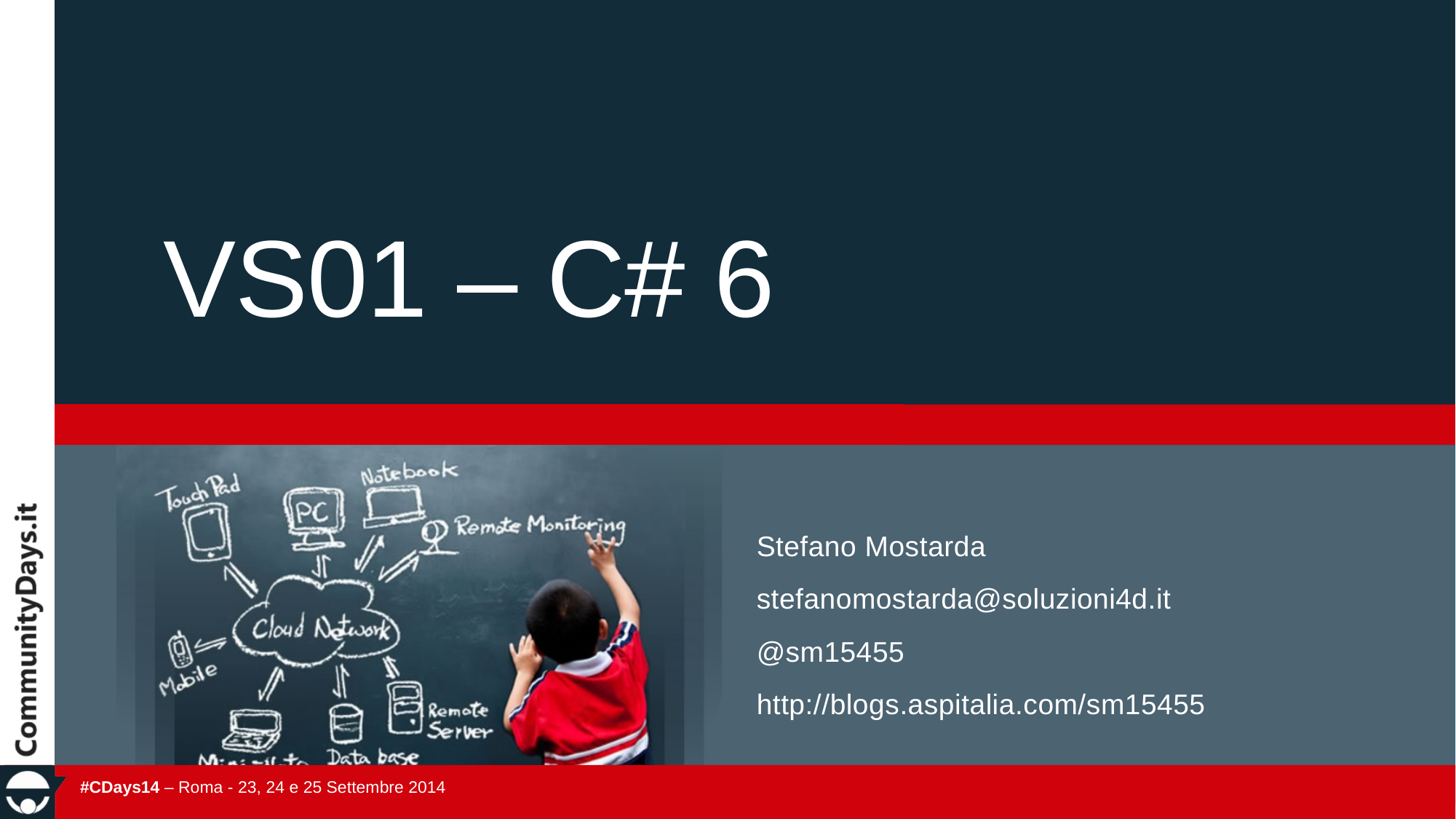

# VS01 – C# 6
Stefano Mostarda
stefanomostarda@soluzioni4d.it
@sm15455
http://blogs.aspitalia.com/sm15455